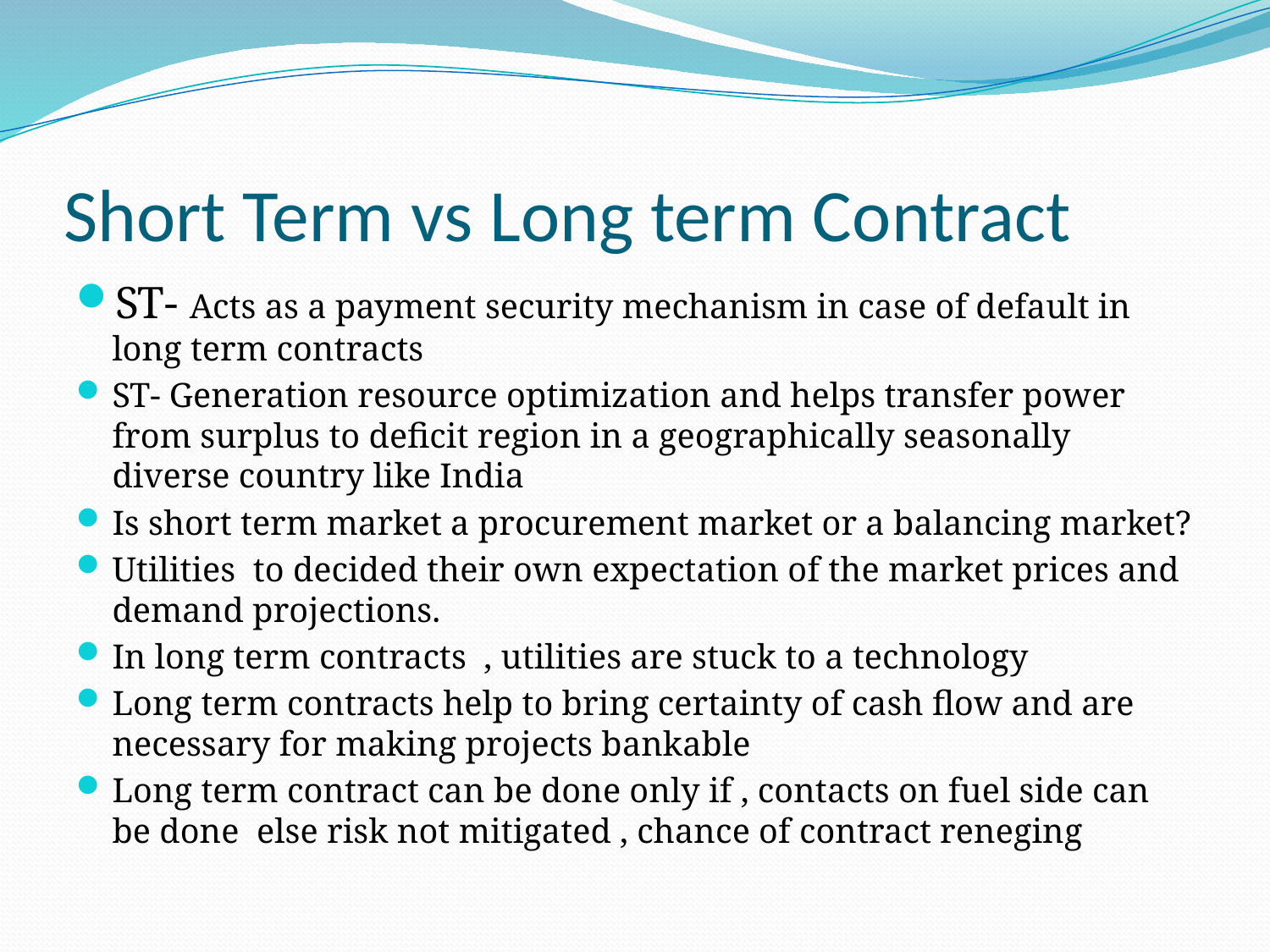

# Short Term vs Long term Contract
ST- Acts as a payment security mechanism in case of default in long term contracts
ST- Generation resource optimization and helps transfer power from surplus to deficit region in a geographically seasonally diverse country like India
Is short term market a procurement market or a balancing market?
Utilities  to decided their own expectation of the market prices and demand projections.
In long term contracts  , utilities are stuck to a technology
Long term contracts help to bring certainty of cash flow and are necessary for making projects bankable
Long term contract can be done only if , contacts on fuel side can be done  else risk not mitigated , chance of contract reneging